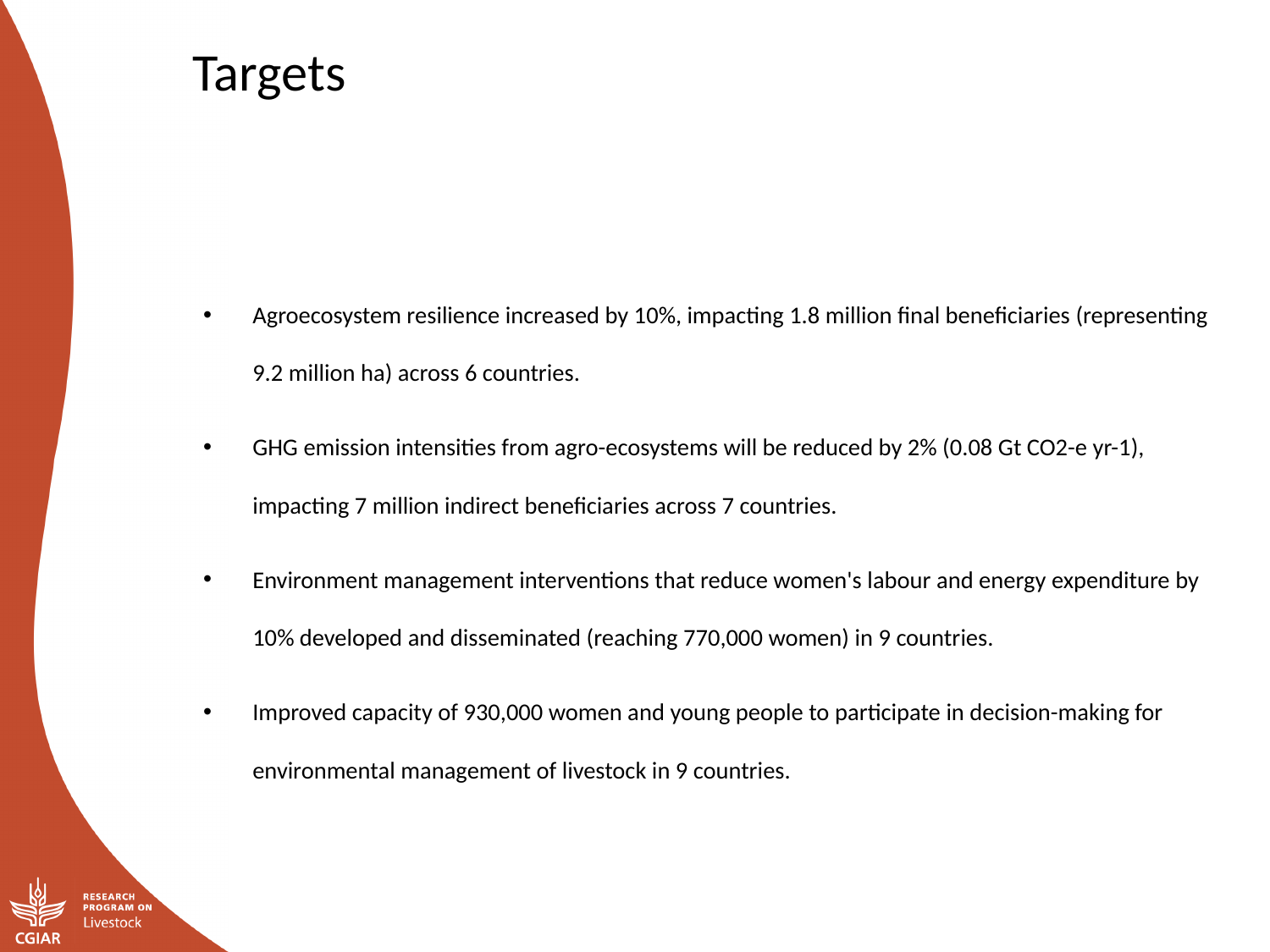

Targets
Agroecosystem resilience increased by 10%, impacting 1.8 million final beneficiaries (representing 9.2 million ha) across 6 countries.
GHG emission intensities from agro-ecosystems will be reduced by 2% (0.08 Gt CO2-e yr-1), impacting 7 million indirect beneficiaries across 7 countries.
Environment management interventions that reduce women's labour and energy expenditure by 10% developed and disseminated (reaching 770,000 women) in 9 countries.
Improved capacity of 930,000 women and young people to participate in decision-making for environmental management of livestock in 9 countries.